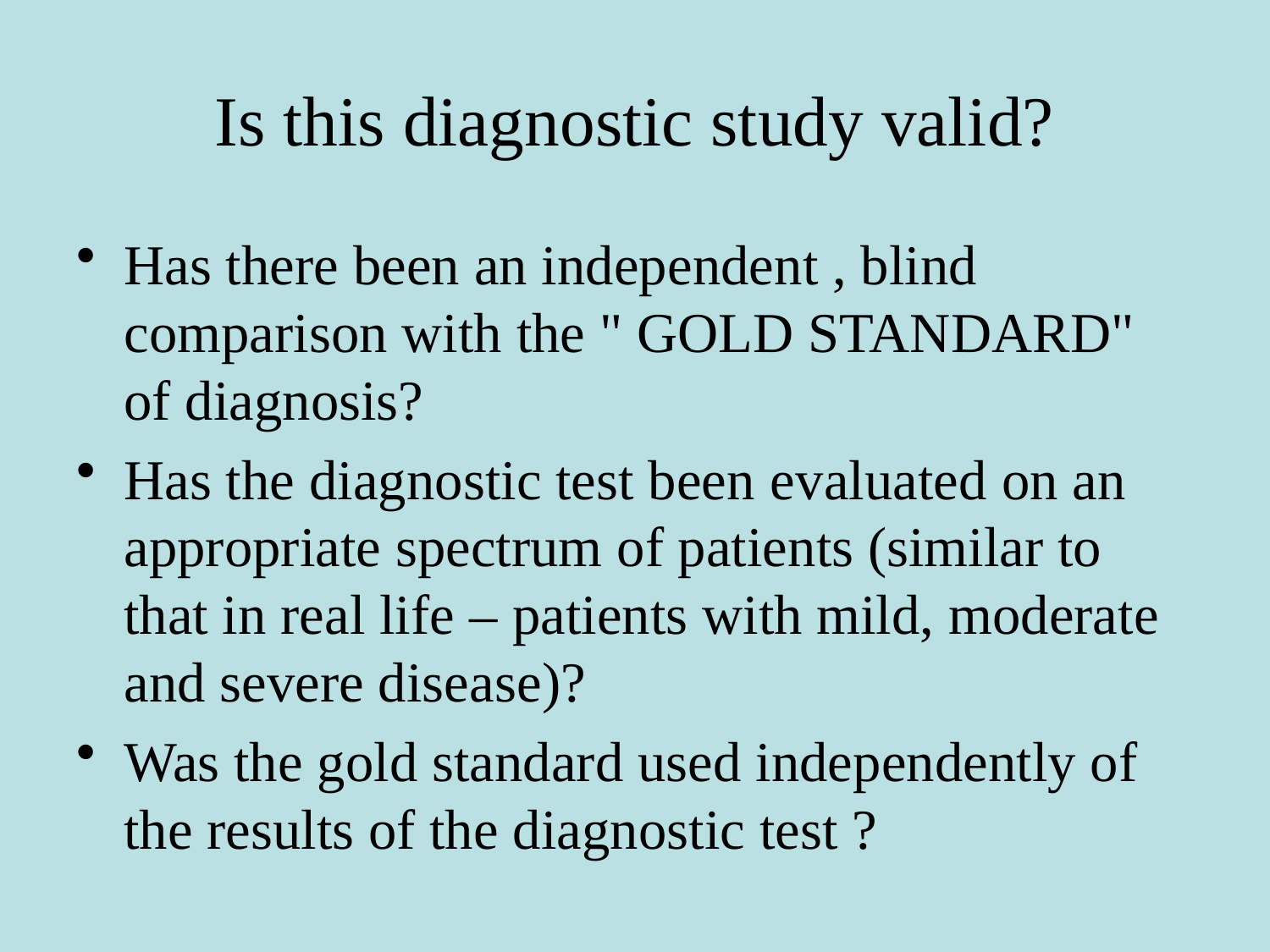

# Is this diagnostic study valid?
Has there been an independent , blind comparison with the " GOLD STANDARD" of diagnosis?
Has the diagnostic test been evaluated on an appropriate spectrum of patients (similar to that in real life – patients with mild, moderate and severe disease)?
Was the gold standard used independently of the results of the diagnostic test ?